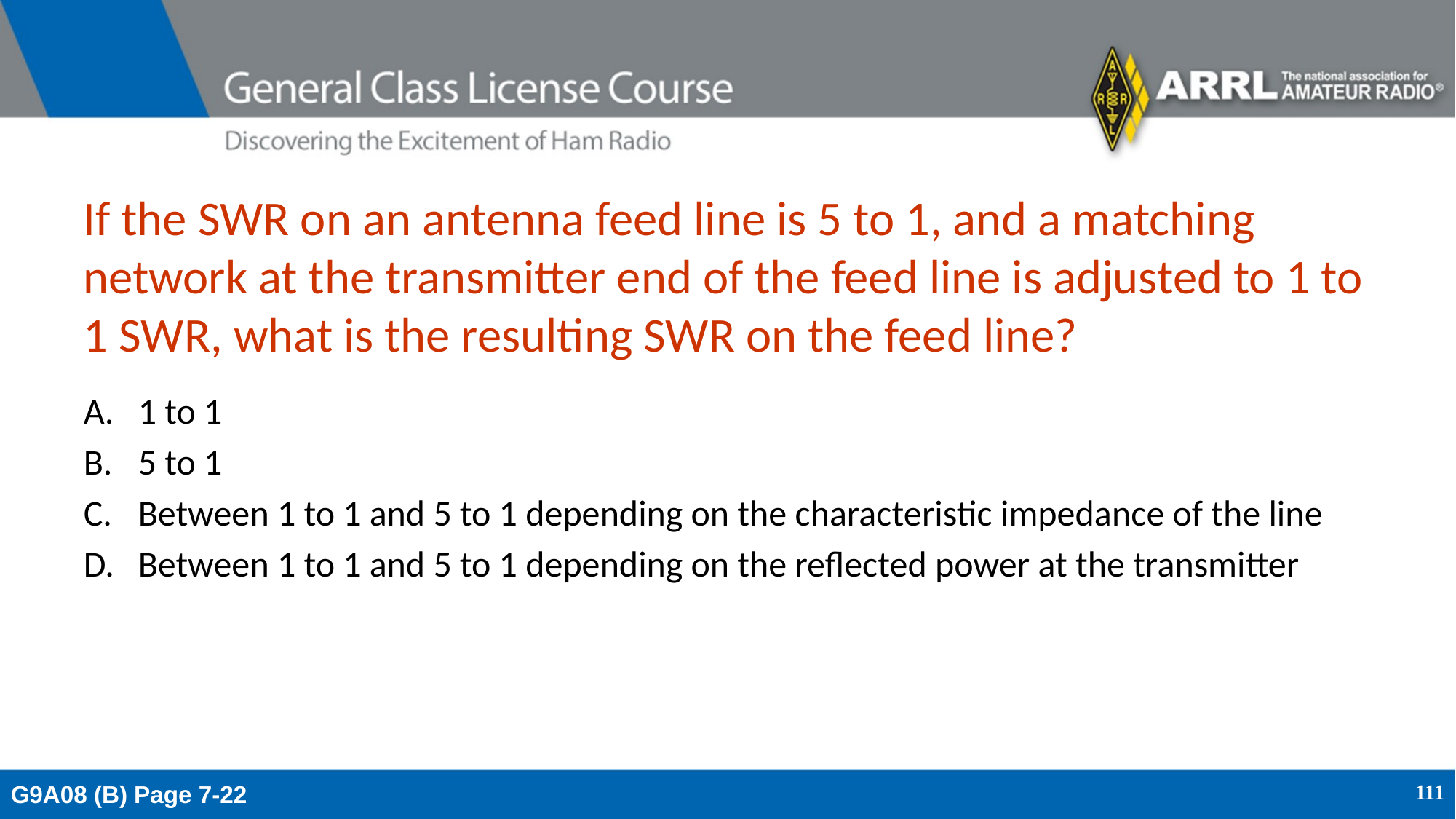

# If the SWR on an antenna feed line is 5 to 1, and a matching network at the transmitter end of the feed line is adjusted to 1 to 1 SWR, what is the resulting SWR on the feed line?
1 to 1
5 to 1
Between 1 to 1 and 5 to 1 depending on the characteristic impedance of the line
Between 1 to 1 and 5 to 1 depending on the reflected power at the transmitter
G9A08 (B) Page 7-22
111